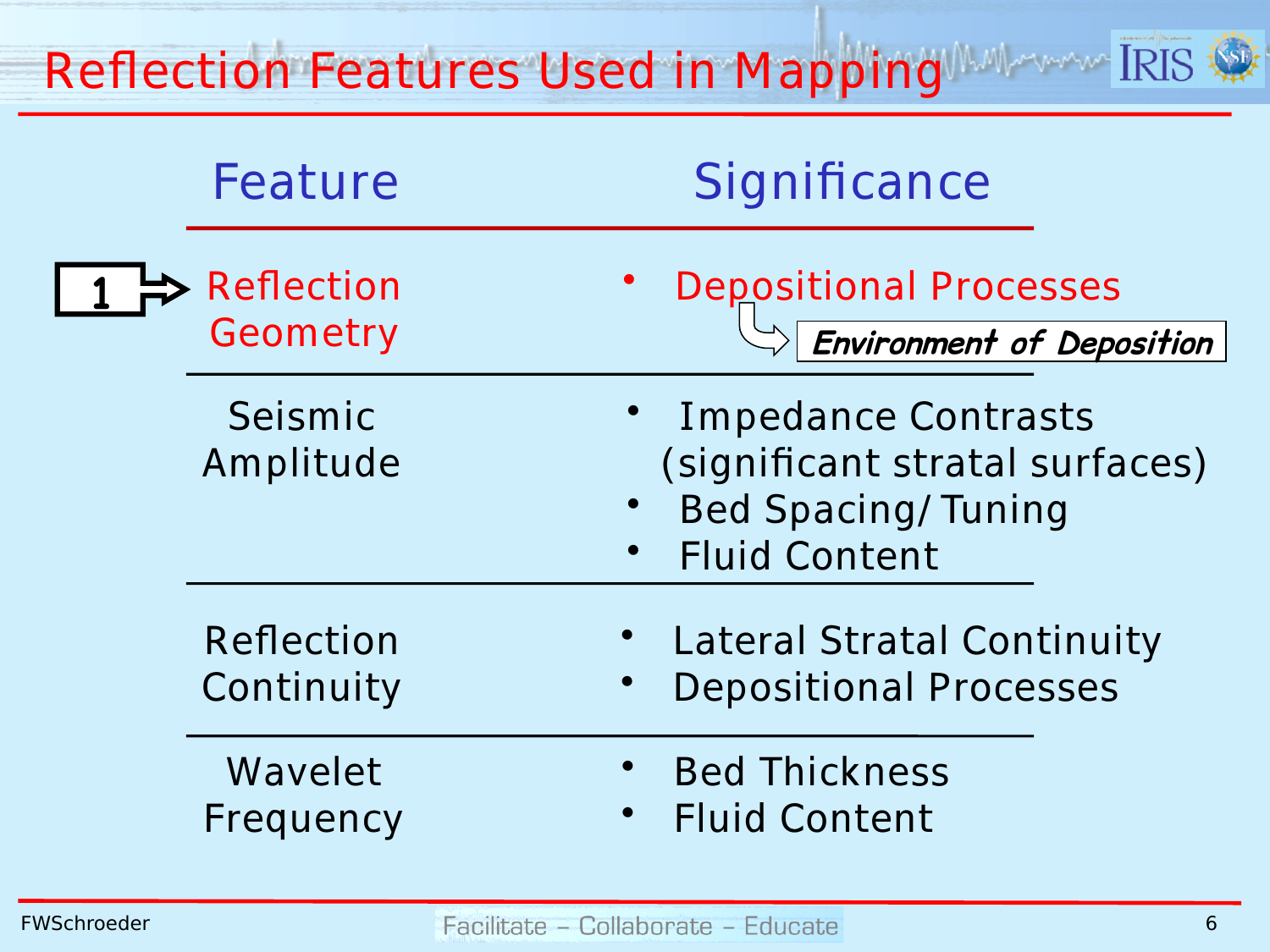

# Reflection Features Used in Mapping
Feature            	       Significance

Reflection
Geometry
  Depositional Processes
1

Environment of Deposition

Seismic
Amplitude
  Impedance Contrasts
   (significant stratal surfaces)
  Bed Spacing/Tuning
  Fluid Content

Reflection
Continuity
  Lateral Stratal Continuity
  Depositional Processes

Wavelet
Frequency
  Bed Thickness
  Fluid Content